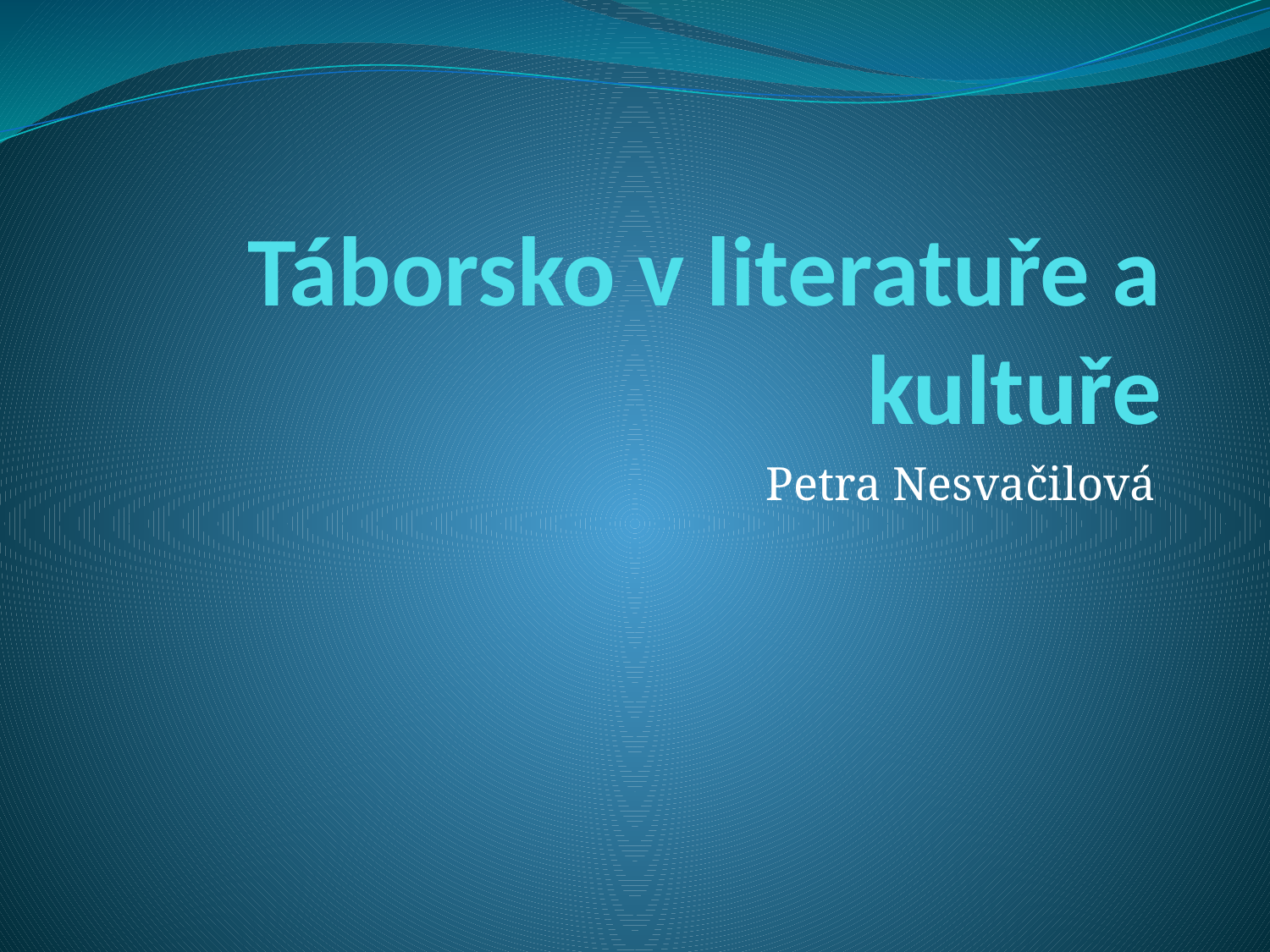

# Táborsko v literatuře a kultuře
Petra Nesvačilová